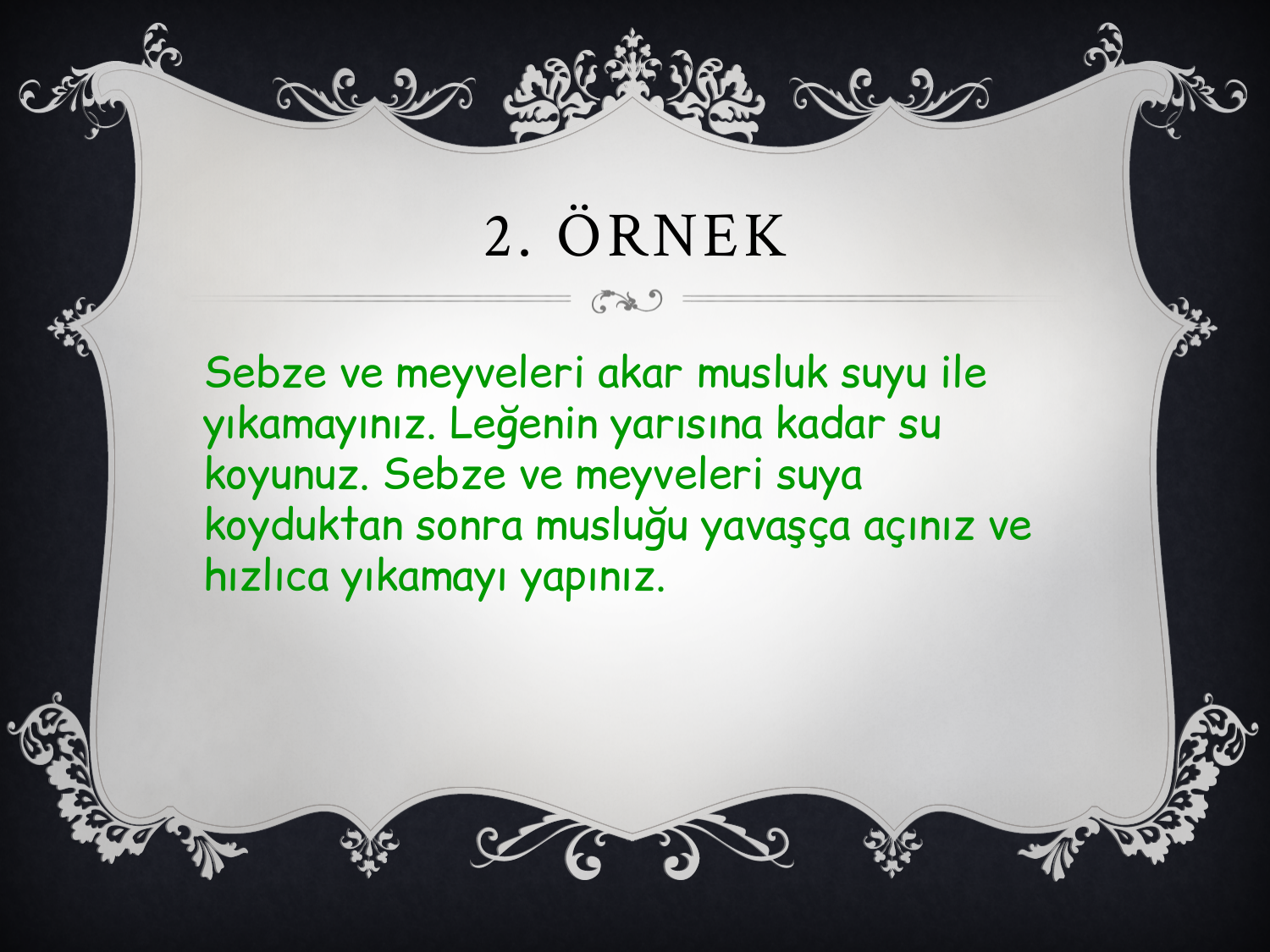

# 2. örnek
Sebze ve meyveleri akar musluk suyu ile yıkamayınız. Leğenin yarısına kadar su koyunuz. Sebze ve meyveleri suya koyduktan sonra musluğu yavaşça açınız ve hızlıca yıkamayı yapınız.